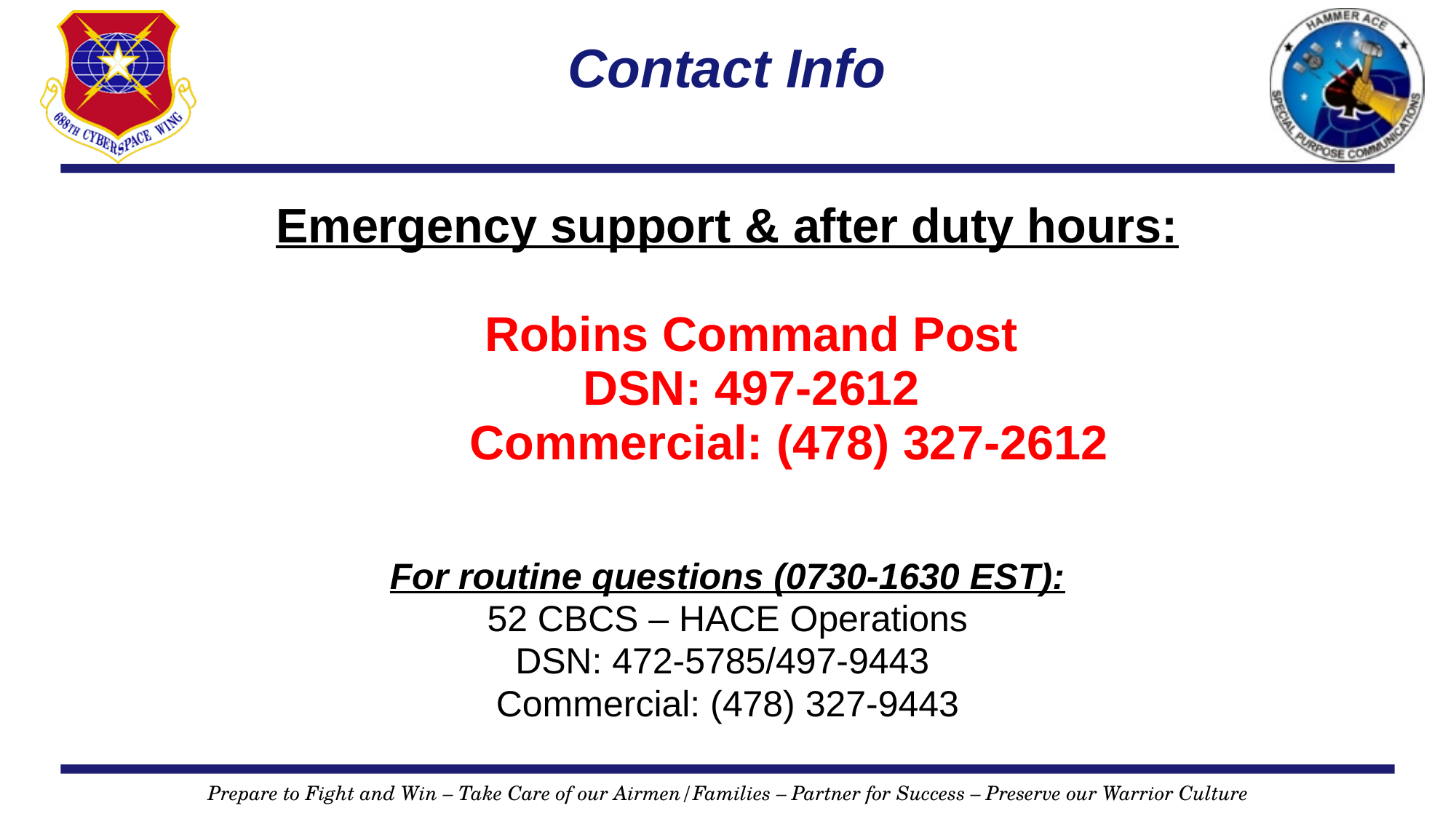

Contact Info
Emergency support & after duty hours:

Robins Command Post
DSN: 497-2612
 Commercial: (478) 327-2612

For routine questions (0730-1630 EST):
52 CBCS – HACE Operations
DSN: 472-5785/497-9443
Commercial: (478) 327-9443